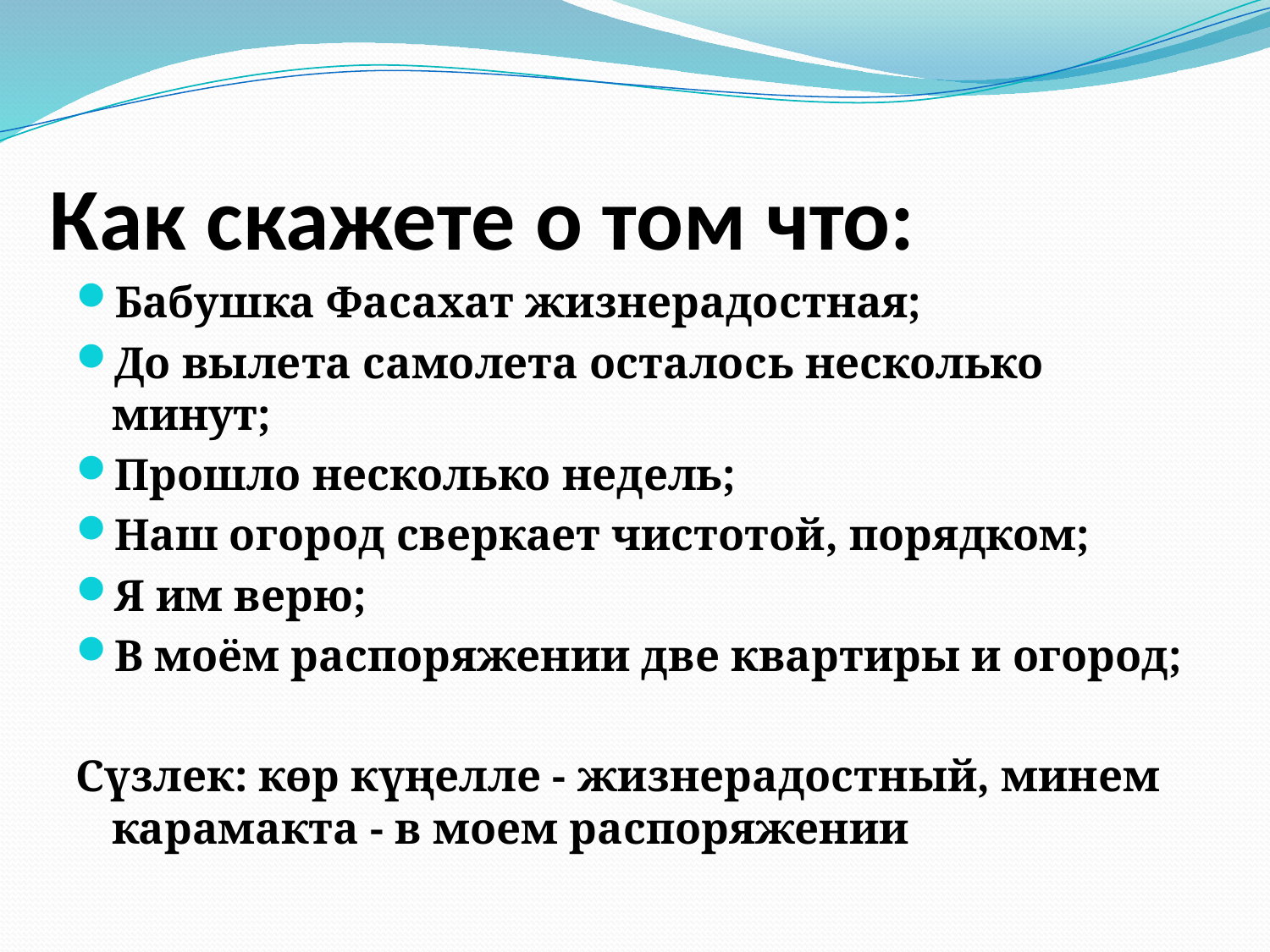

# Как скажете о том что:
Бабушка Фасахат жизнерадостная;
До вылета самолета осталось несколько минут;
Прошло несколько недель;
Наш огород сверкает чистотой, порядком;
Я им верю;
В моём распоряжении две квартиры и огород;

Сүзлек: көр күңелле - жизнерадостный, минем карамакта - в моем распоряжении